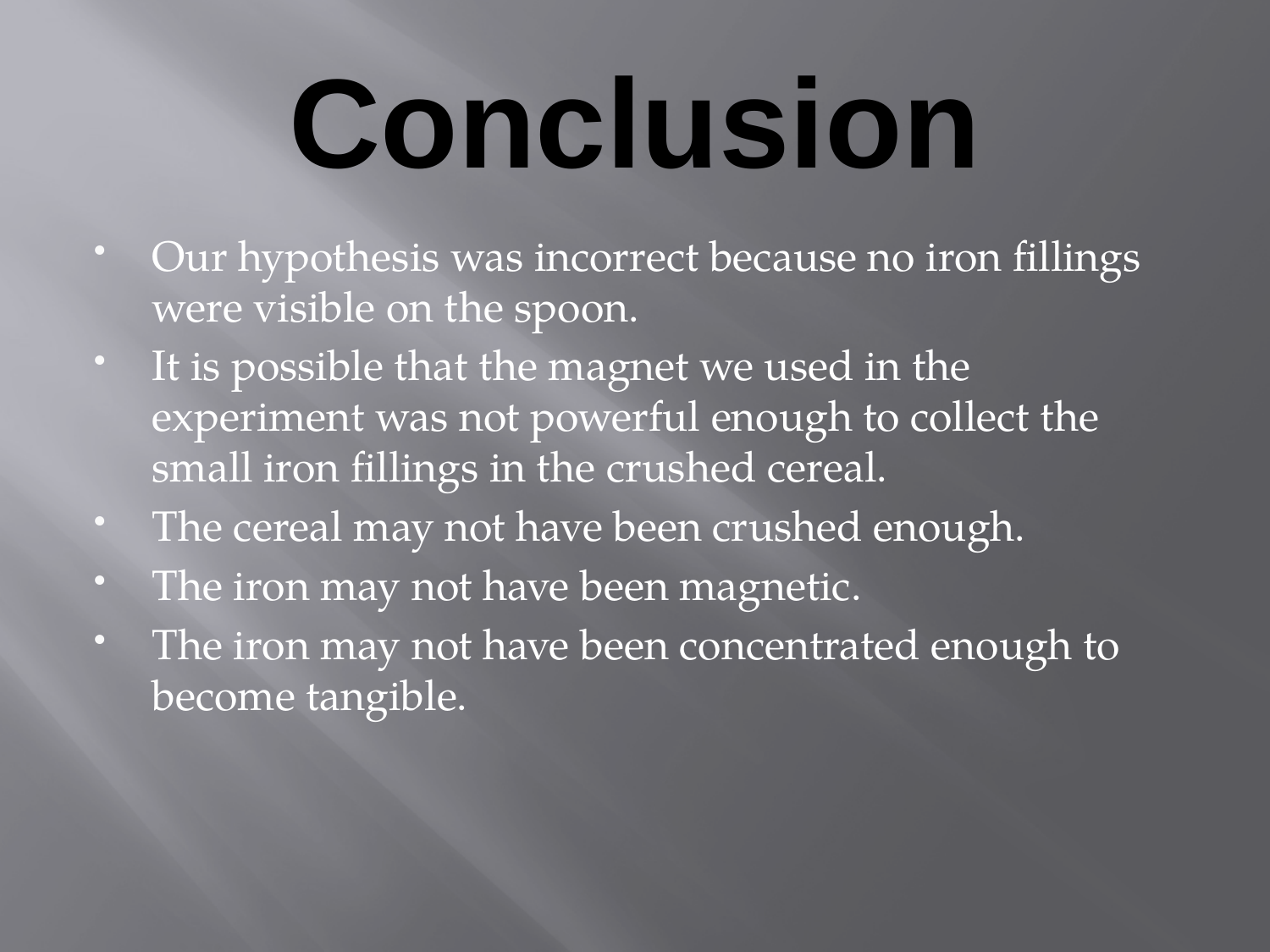

# Conclusion
Our hypothesis was incorrect because no iron fillings were visible on the spoon.
It is possible that the magnet we used in the experiment was not powerful enough to collect the small iron fillings in the crushed cereal.
The cereal may not have been crushed enough.
The iron may not have been magnetic.
The iron may not have been concentrated enough to become tangible.